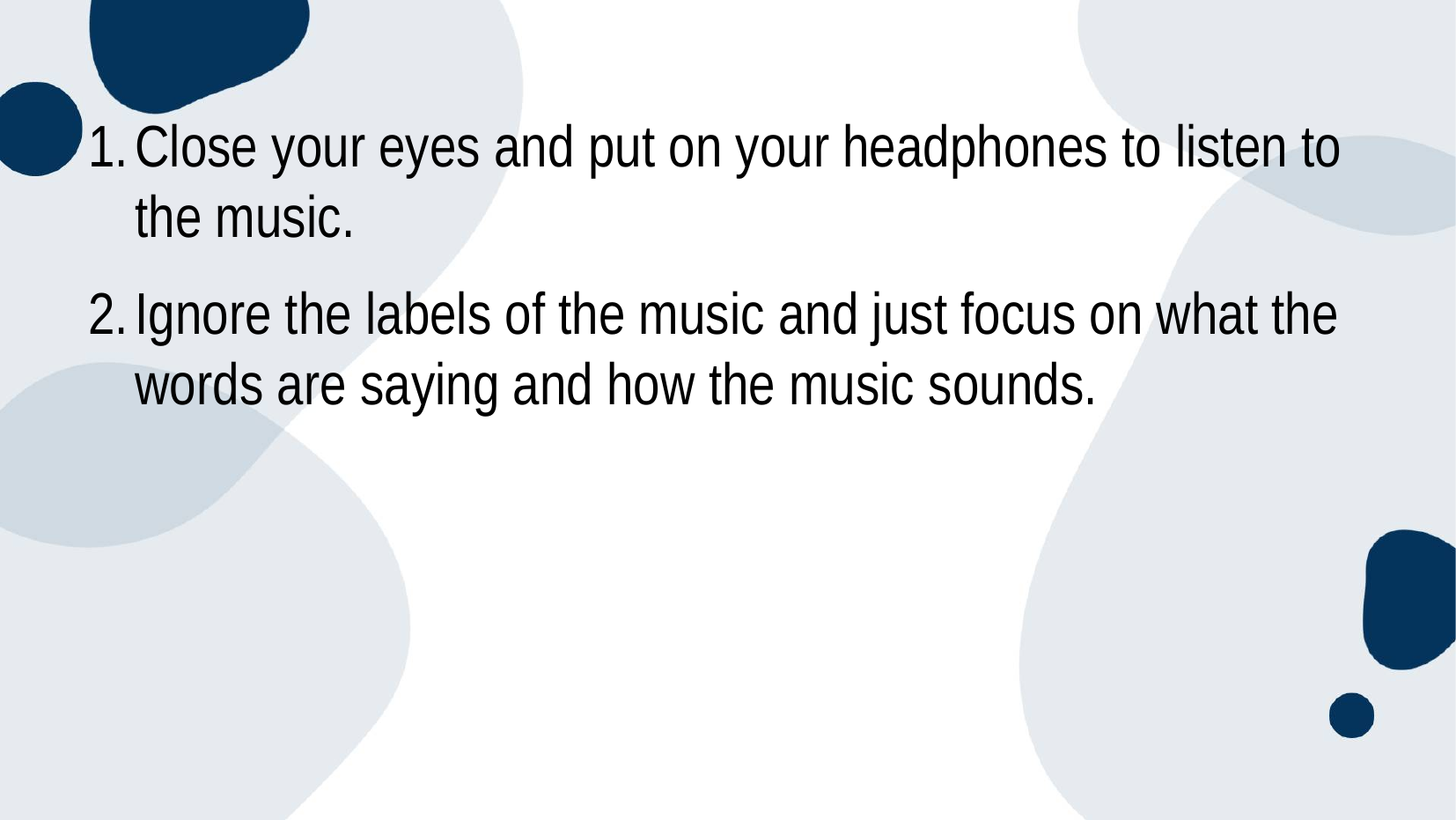

Close your eyes and put on your headphones to listen to the music.
Ignore the labels of the music and just focus on what the words are saying and how the music sounds.